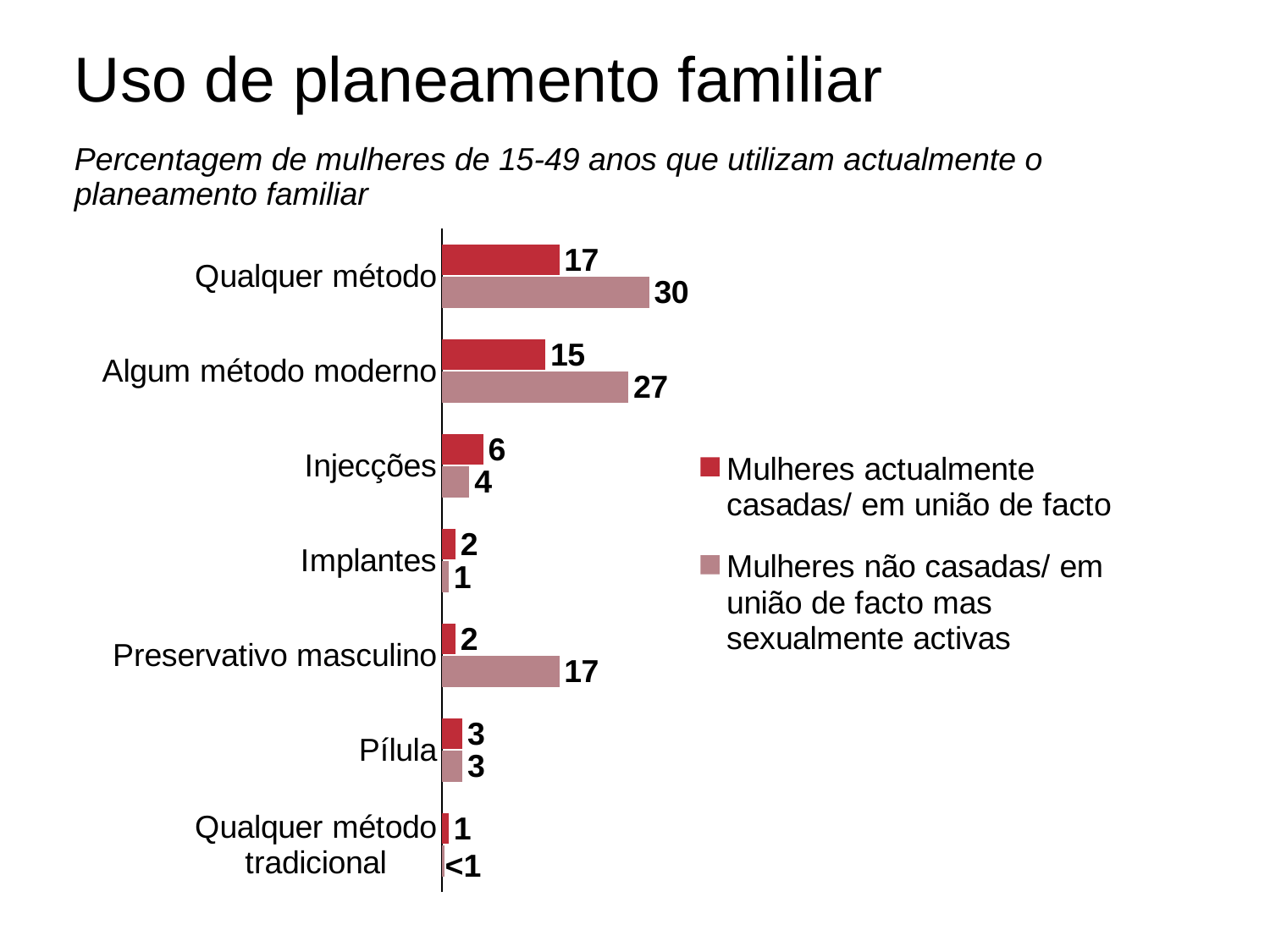

# Uso de planeamento familiar
Percentagem de mulheres de 15-49 anos que utilizam actualmente o planeamento familiar

### Chart

| Category | Mulheres não casadas/ em união de facto mas sexualmente activas | Mulheres actualmente casadas/ em união de facto |
|---|---|---|
| Qualquer método tradicional | 0.4 | 1.0 |
| Pílula | 3.0 | 3.0 |
| Preservativo masculino | 17.0 | 2.0 |
| Implantes | 1.0 | 2.0 |
| Injecções | 4.0 | 6.0 |
| Algum método moderno | 27.0 | 15.0 |
| Qualquer método | 30.0 | 17.0 |
<1